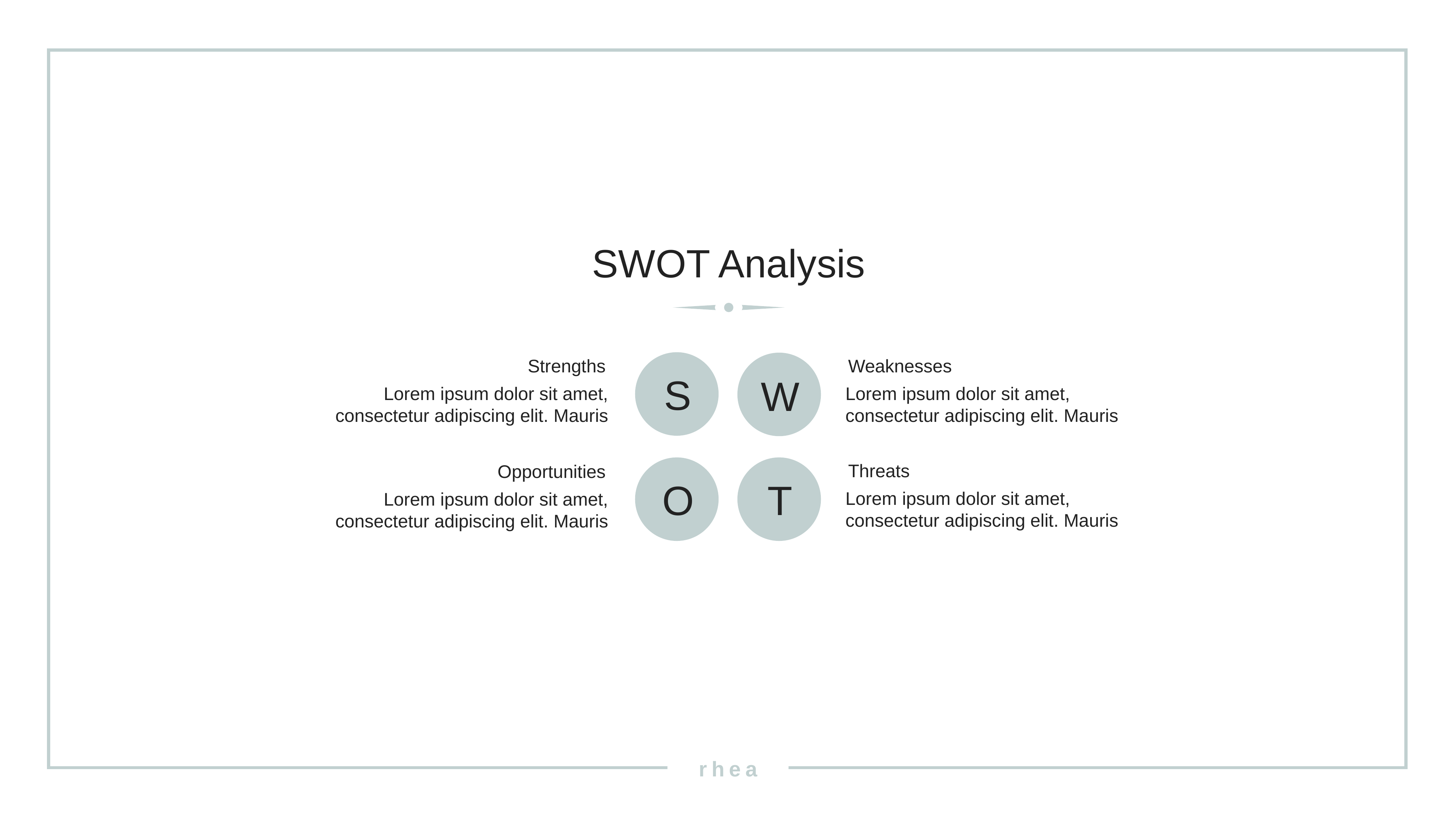

SWOT Analysis

Strengths
Weaknesses

S
W
Lorem ipsum dolor sit amet, consectetur adipiscing elit. Mauris
Lorem ipsum dolor sit amet, consectetur adipiscing elit. Mauris
Threats
Opportunities

O
T
Lorem ipsum dolor sit amet, consectetur adipiscing elit. Mauris
Lorem ipsum dolor sit amet, consectetur adipiscing elit. Mauris